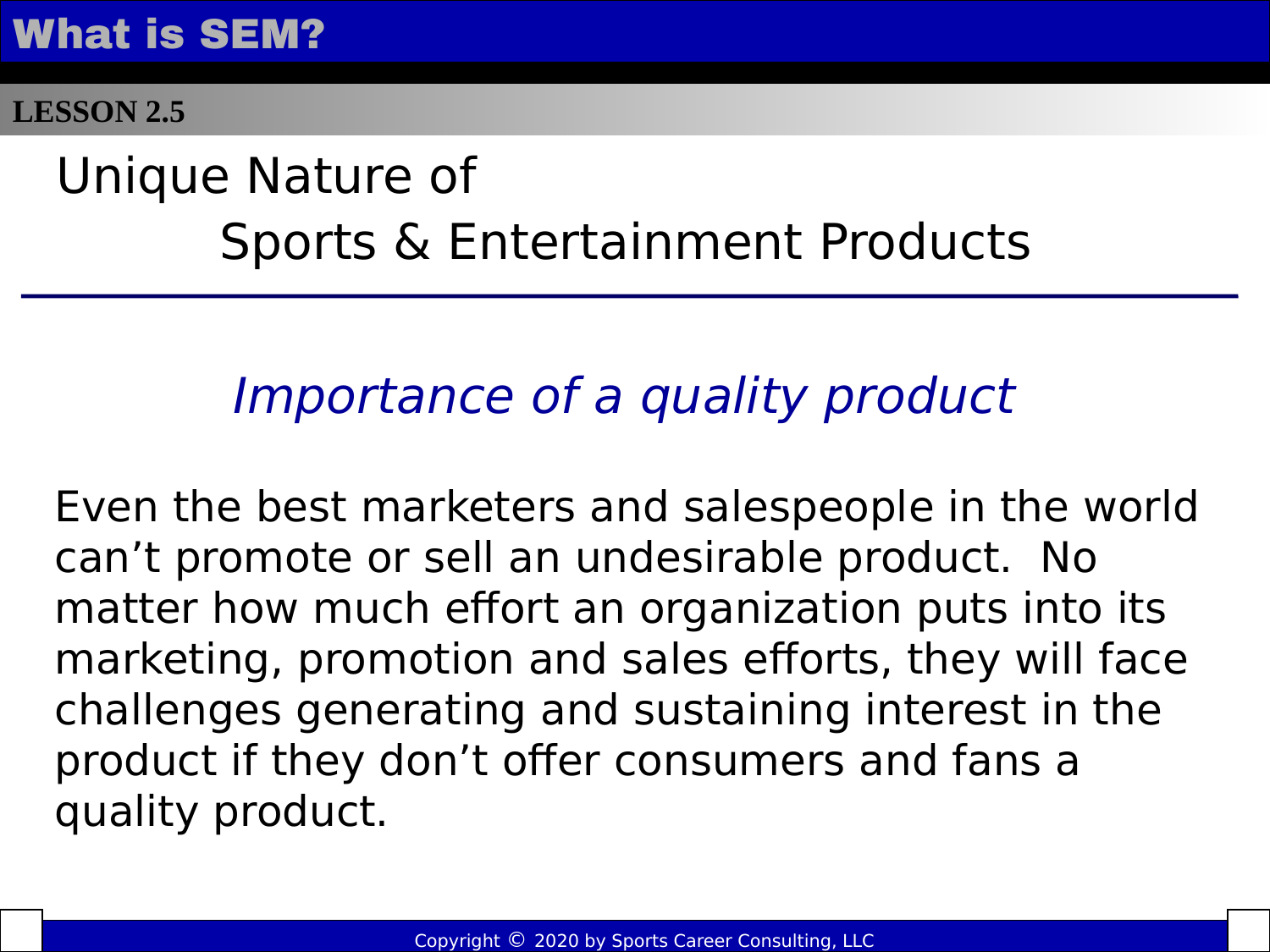

What is SEM?
LESSON 2.5
Unique Nature of                                                Sports & Entertainment Products

Importance of a quality product
Even the best marketers and salespeople in the world can’t promote or sell an undesirable product.  No matter how much effort an organization puts into its marketing, promotion and sales efforts, they will face challenges generating and sustaining interest in the product if they don’t offer consumers and fans a quality product.
Copyright © 2020 by Sports Career Consulting, LLC